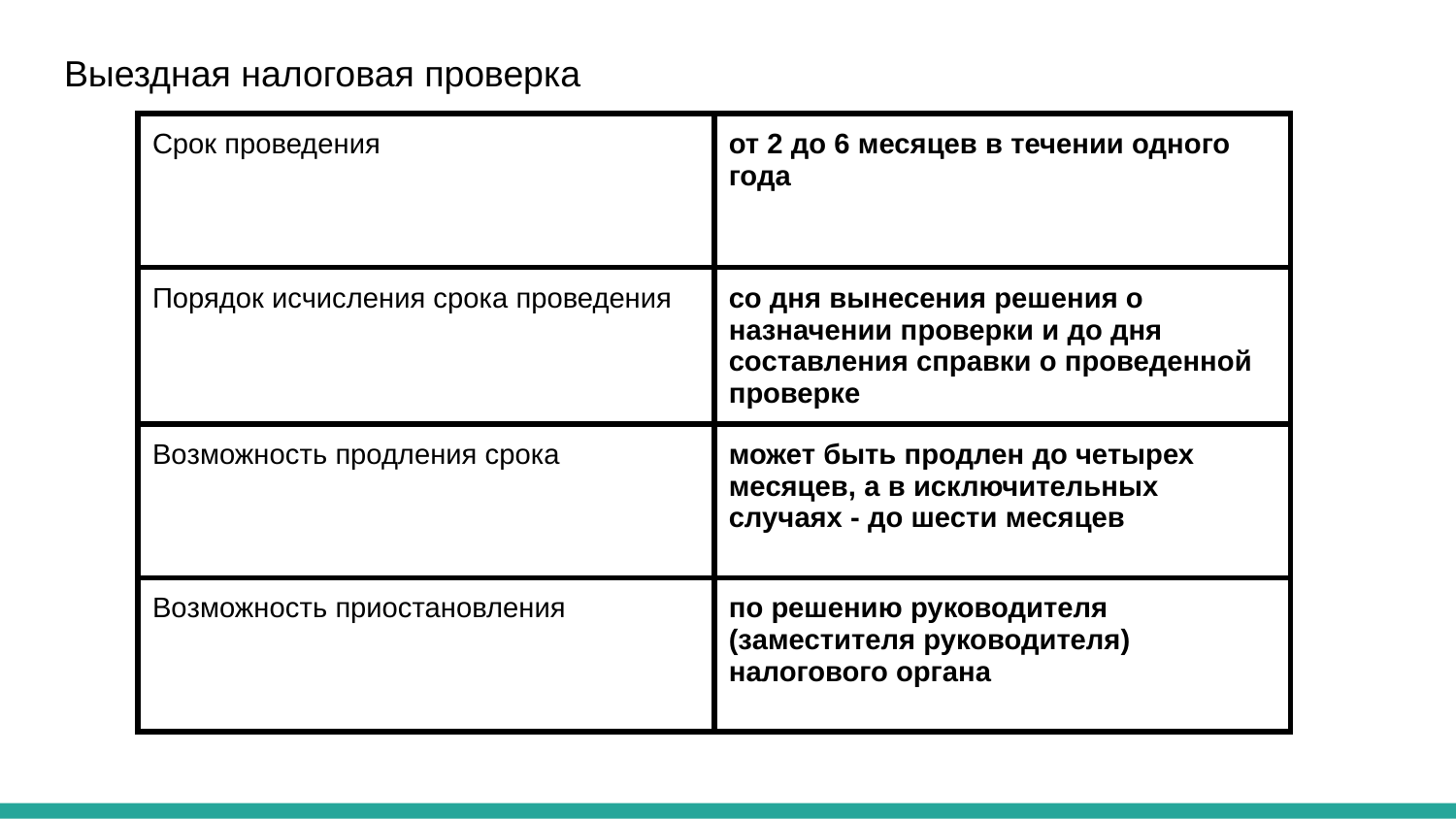

Выездная налоговая проверка
| Срок проведения | от 2 до 6 месяцев в течении одного года |
| --- | --- |
| Порядок исчисления срока проведения | со дня вынесения решения о назначении проверки и до дня составления справки о проведенной проверке |
| Возможность продления срока | может быть продлен до четырех месяцев, а в исключительных случаях - до шести месяцев |
| Возможность приостановления | по решению руководителя (заместителя руководителя) налогового органа |